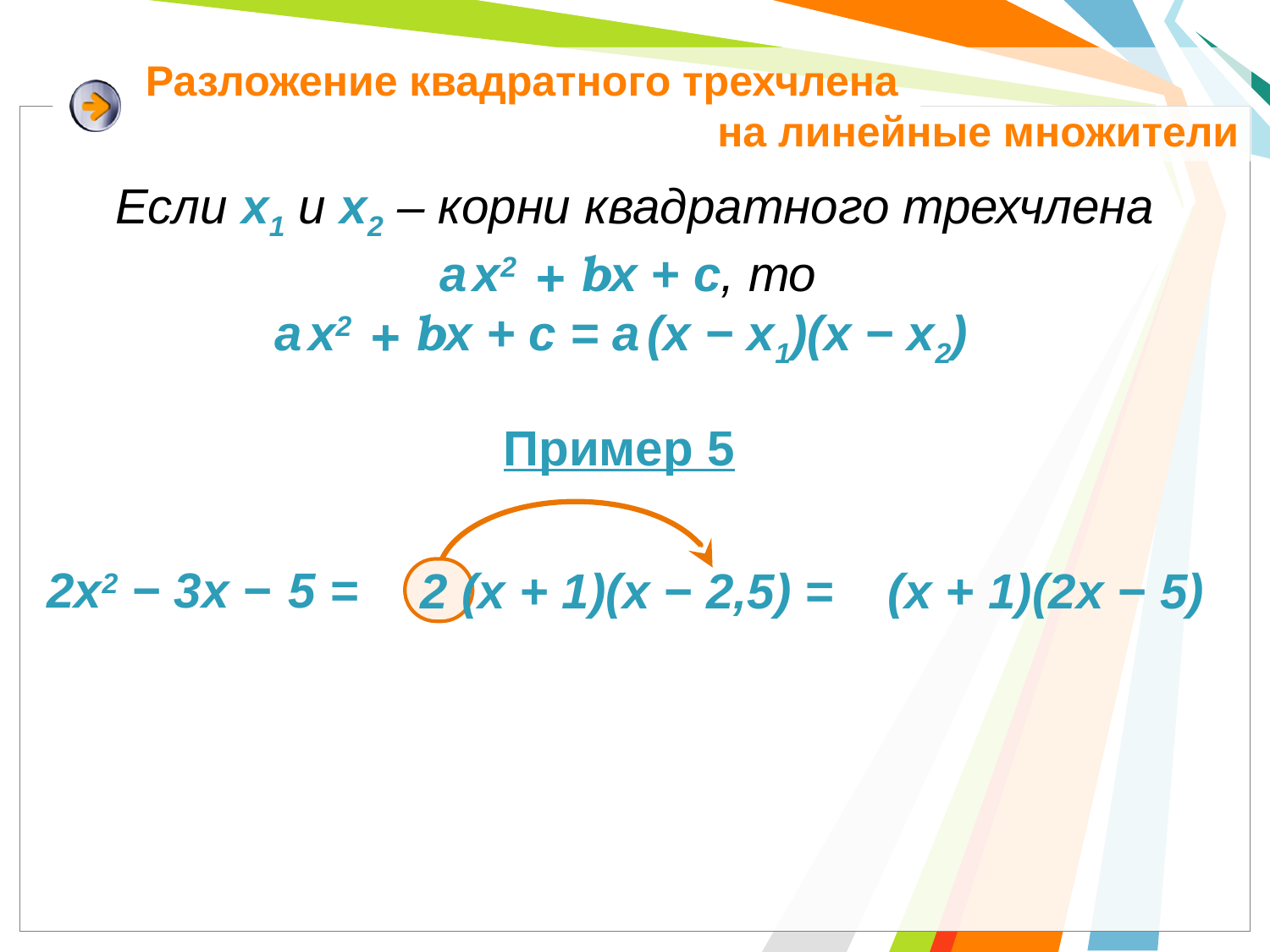

Разложение квадратного трехчлена
на линейные множители
Если х1 и х2 – корни квадратного трехчлена
aх2 + bх + с, то
aх2 + bх + с = а (х − х1)(х − х2)
Пример 5

2х2 − 3х − 5 =
 (х + 1)(2х − 5)
2 (х + 1)(х − 2,5) =